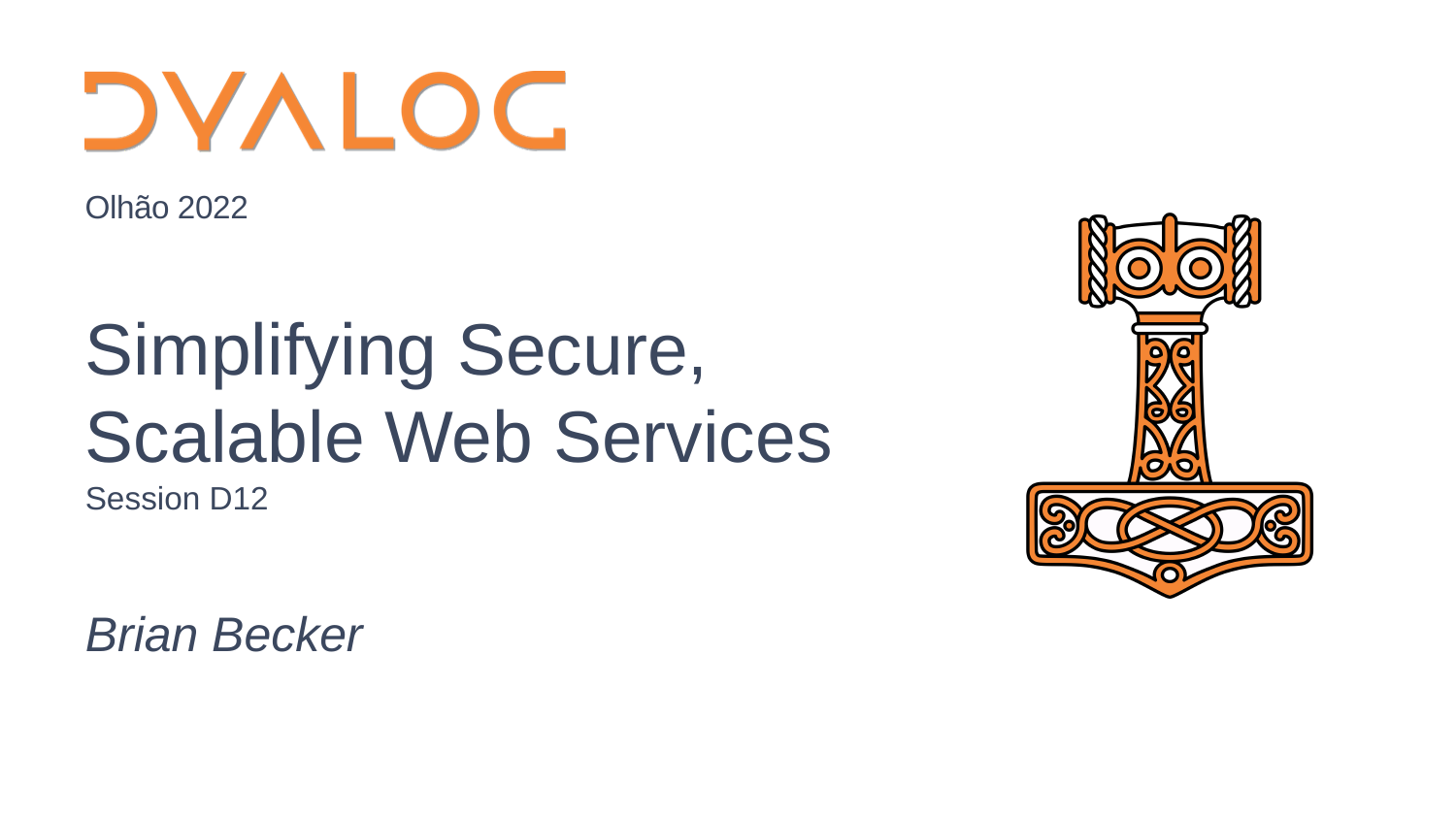

# Simplifying Secure, Scalable Web Services Session D12
Brian Becker